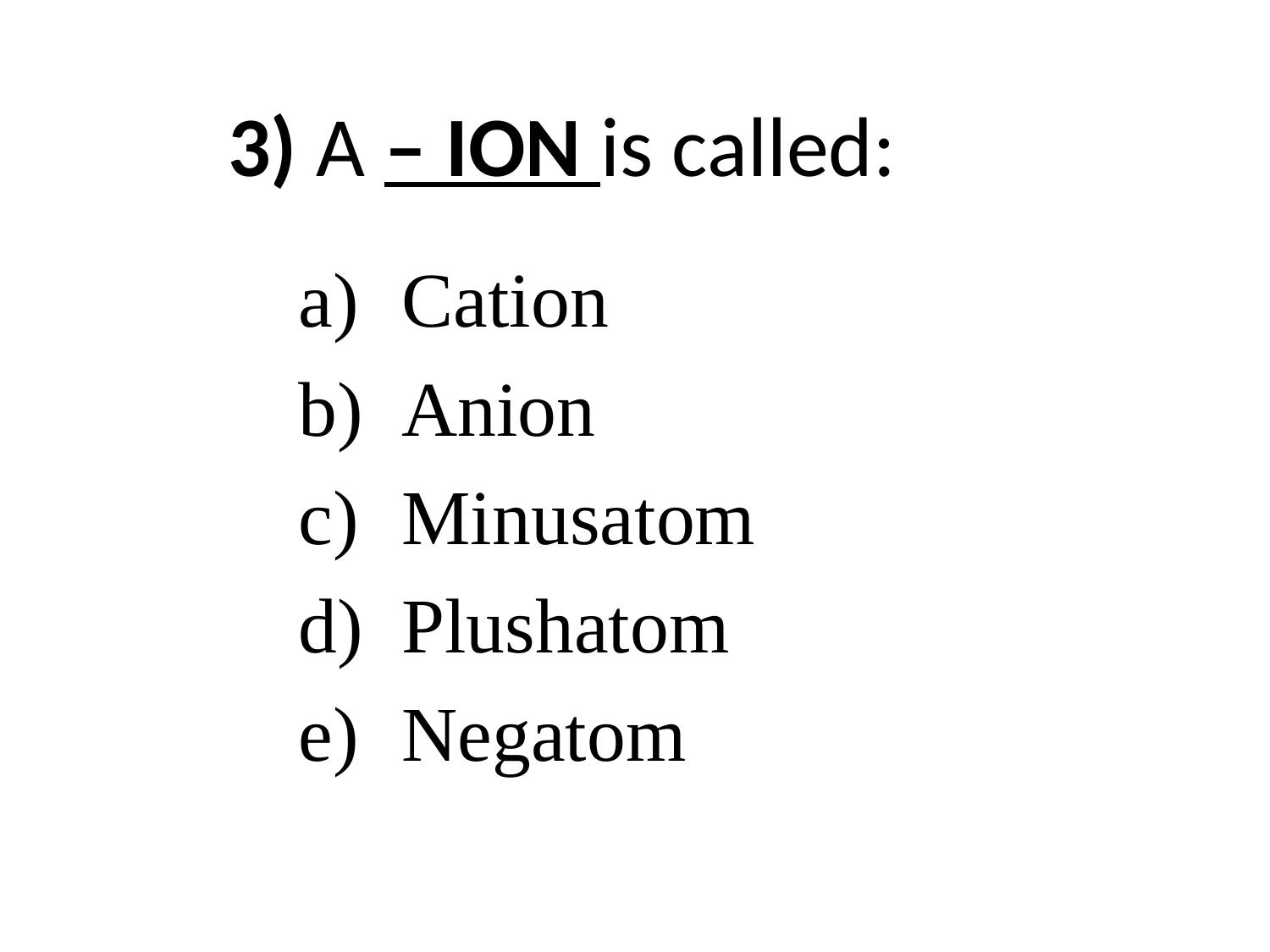

# 3) A – ION is called:
Cation
Anion
Minusatom
Plushatom
Negatom